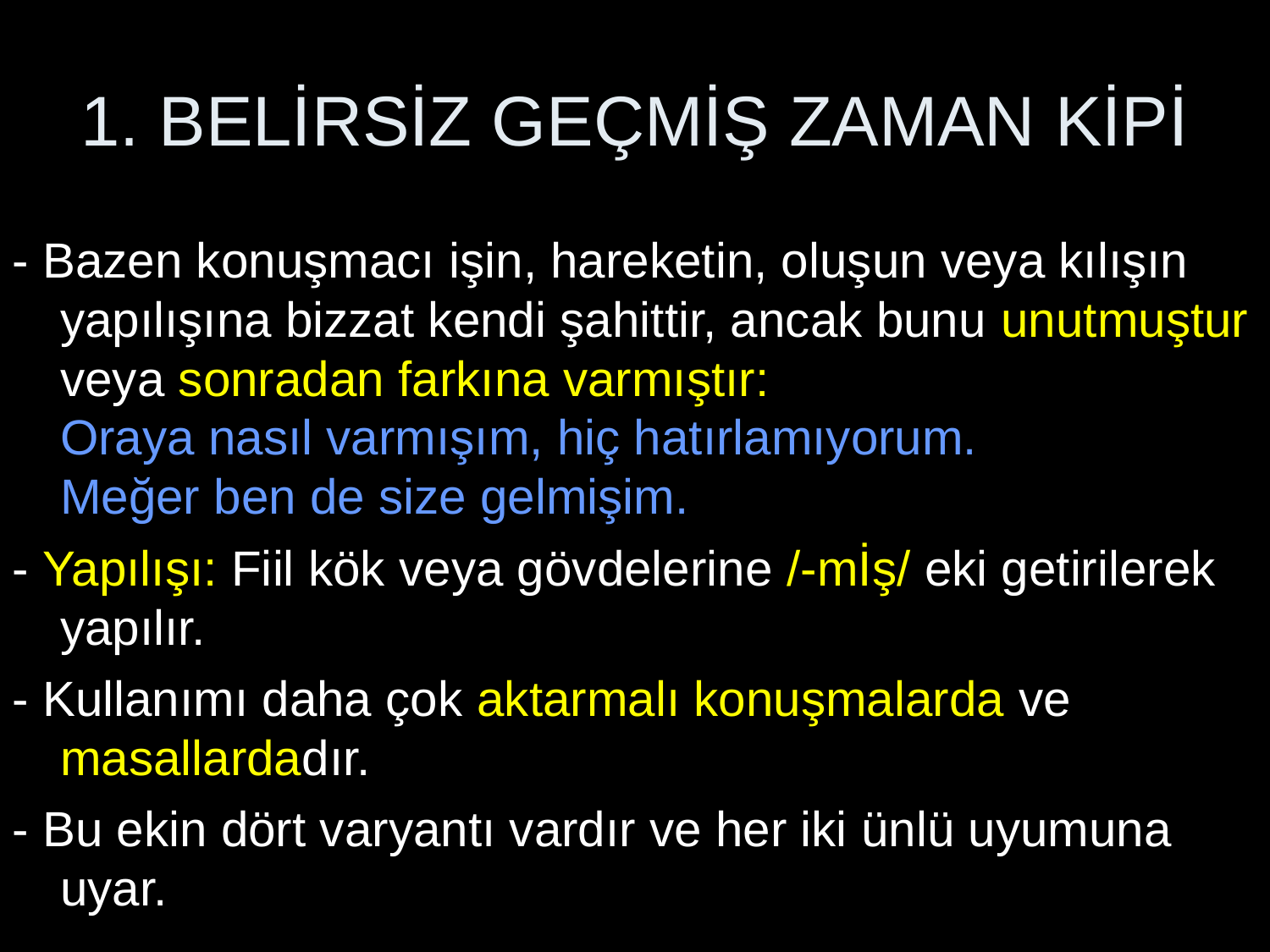

# 1. BELİRSİZ GEÇMİŞ ZAMAN KİPİ
- Bazen konuşmacı işin, hareketin, oluşun veya kılışın yapılışına bizzat kendi şahittir, ancak bunu unutmuştur veya sonradan farkına varmıştır:
Oraya nasıl varmışım, hiç hatırlamıyorum.
Meğer ben de size gelmişim.
- Yapılışı: Fiil kök veya gövdelerine /-mİş/ eki getirilerek yapılır.
- Kullanımı daha çok aktarmalı konuşmalarda ve masallardadır.
- Bu ekin dört varyantı vardır ve her iki ünlü uyumuna uyar.